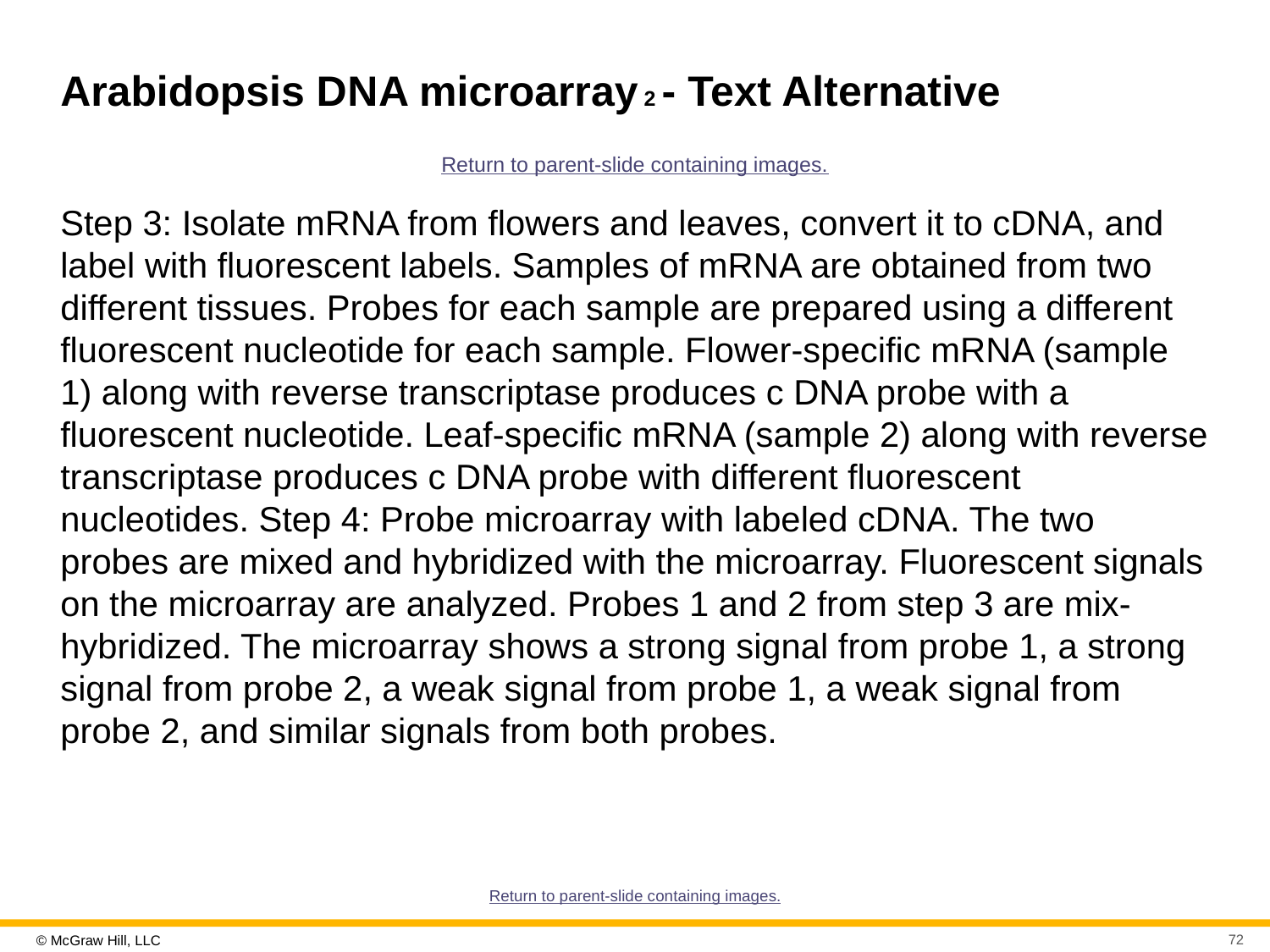

# Arabidopsis D N A microarray 2 - Text Alternative
Return to parent-slide containing images.
Step 3: Isolate mRNA from flowers and leaves, convert it to cDNA, and label with fluorescent labels. Samples of mRNA are obtained from two different tissues. Probes for each sample are prepared using a different fluorescent nucleotide for each sample. Flower-specific mRNA (sample 1) along with reverse transcriptase produces c DNA probe with a fluorescent nucleotide. Leaf-specific mRNA (sample 2) along with reverse transcriptase produces c DNA probe with different fluorescent nucleotides. Step 4: Probe microarray with labeled cDNA. The two probes are mixed and hybridized with the microarray. Fluorescent signals on the microarray are analyzed. Probes 1 and 2 from step 3 are mix-hybridized. The microarray shows a strong signal from probe 1, a strong signal from probe 2, a weak signal from probe 1, a weak signal from probe 2, and similar signals from both probes.
Return to parent-slide containing images.
72